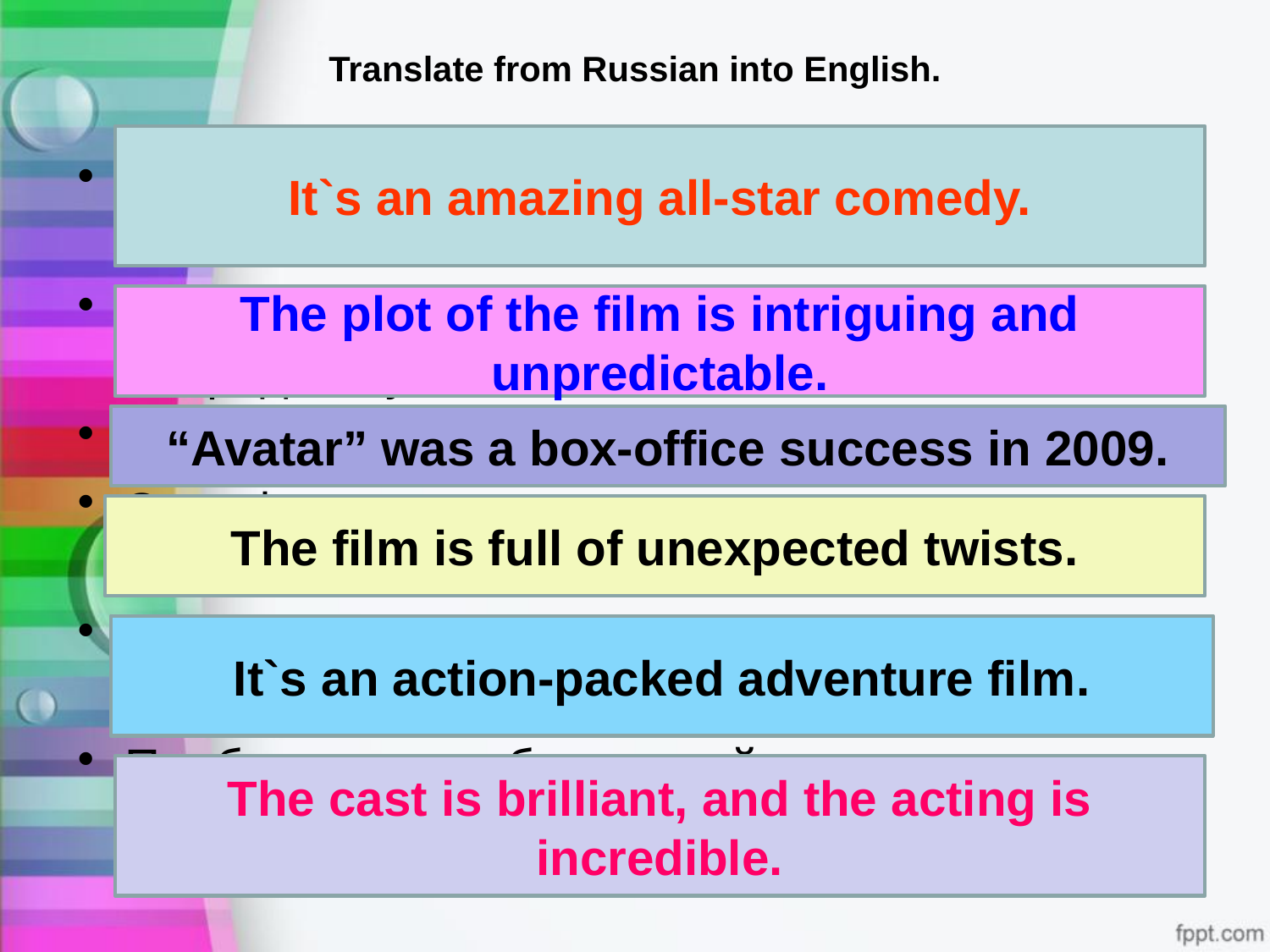

# Translate from Russian into English.
It`s an amazing all-star comedy.
Это изумительная комедия с звездным составом исполнителей.
Сюжет фильма интригующий и непредсказуемый.
“Аватар” имел хорошие кассовые сборы в 2009.
Этот фильм полон неожиданных поворотов событий.
Этот приключенческий фильм насыщен событиями.
Подбор актеров блестящий , а игра актеров невероятная.

The plot of the film is intriguing and unpredictable.
“Avatar” was a box-office success in 2009.
The film is full of unexpected twists.
It`s an action-packed adventure film.
The cast is brilliant, and the acting is incredible.